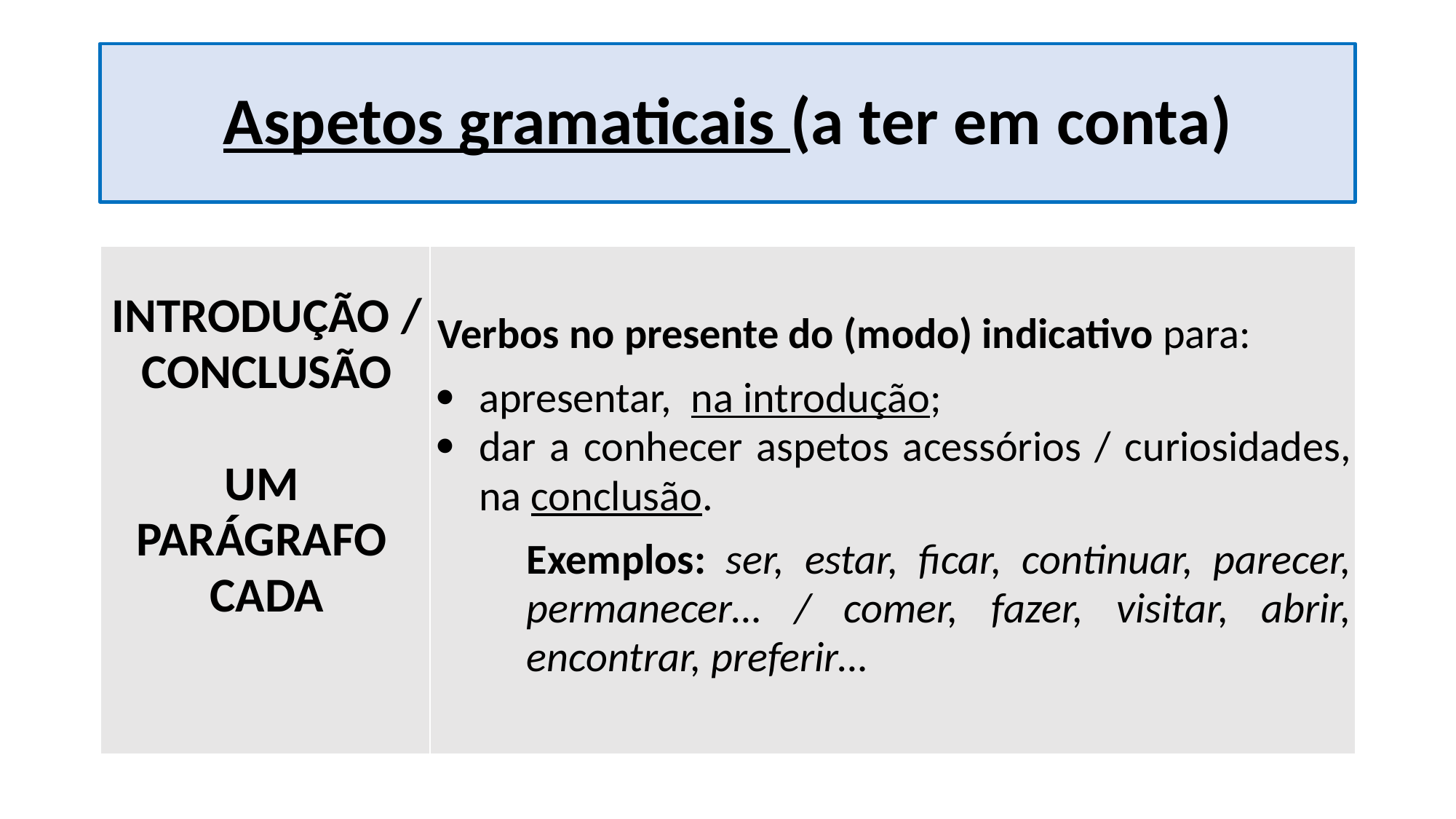

# Aspetos gramaticais (a ter em conta)
| INTRODUÇÃO / CONCLUSÃO   UM PARÁGRAFO CADA | Verbos no presente do (modo) indicativo para: apresentar, na introdução; dar a conhecer aspetos acessórios / curiosidades, na conclusão. Exemplos: ser, estar, ficar, continuar, parecer, permanecer… / comer, fazer, visitar, abrir, encontrar, preferir… |
| --- | --- |